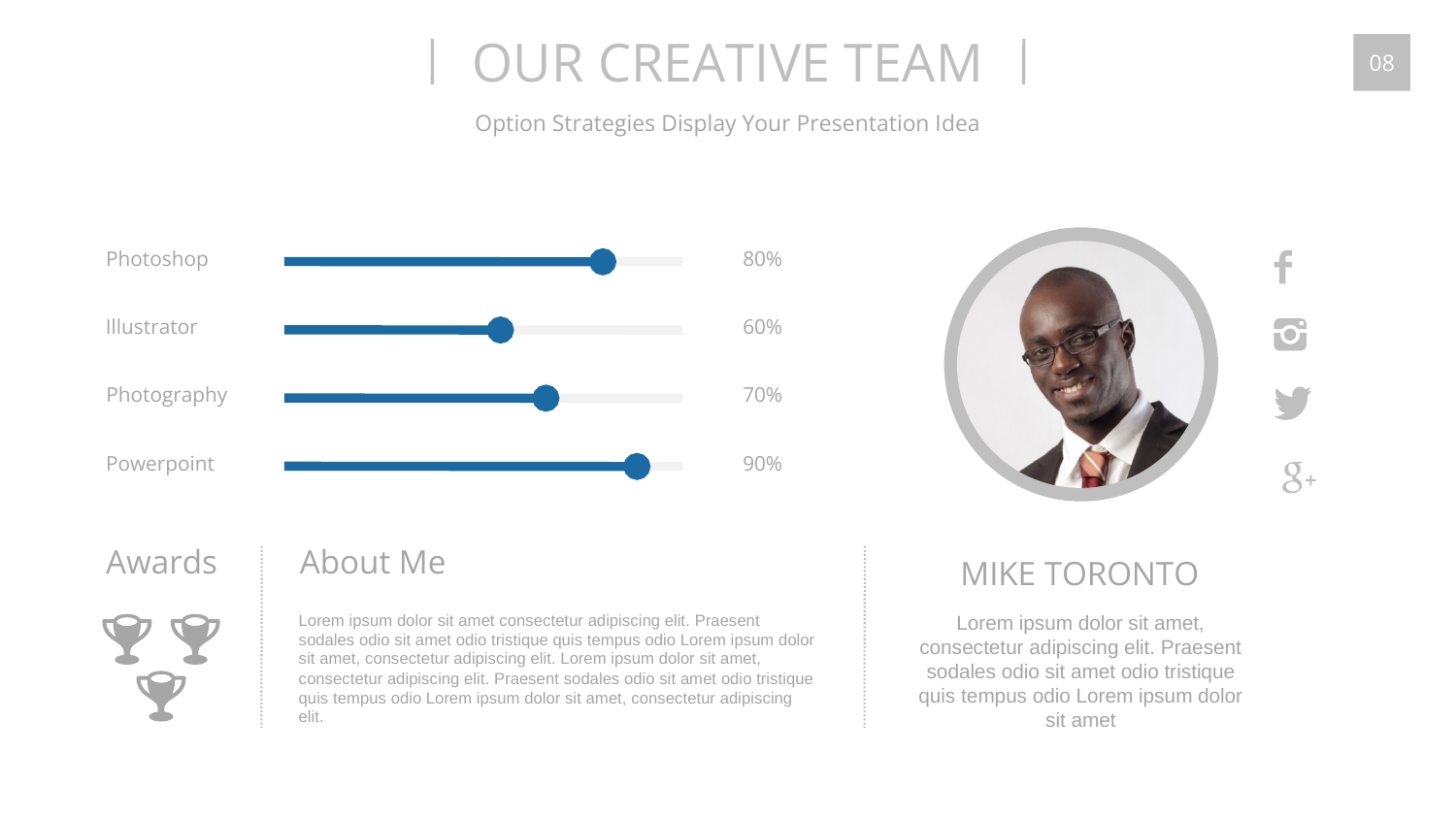

OUR CREATIVE TEAM
08
Option Strategies Display Your Presentation Idea

MIKE TORONTO
Lorem ipsum dolor sit amet, consectetur adipiscing elit. Praesent sodales odio sit amet odio tristique quis tempus odio Lorem ipsum dolor sit amet
Photoshop
80%
Illustrator
60%
Photography
70%
Powerpoint
90%
Awards

About Me
Lorem ipsum dolor sit amet consectetur adipiscing elit. Praesent sodales odio sit amet odio tristique quis tempus odio Lorem ipsum dolor sit amet, consectetur adipiscing elit. Lorem ipsum dolor sit amet, consectetur adipiscing elit. Praesent sodales odio sit amet odio tristique quis tempus odio Lorem ipsum dolor sit amet, consectetur adipiscing elit.